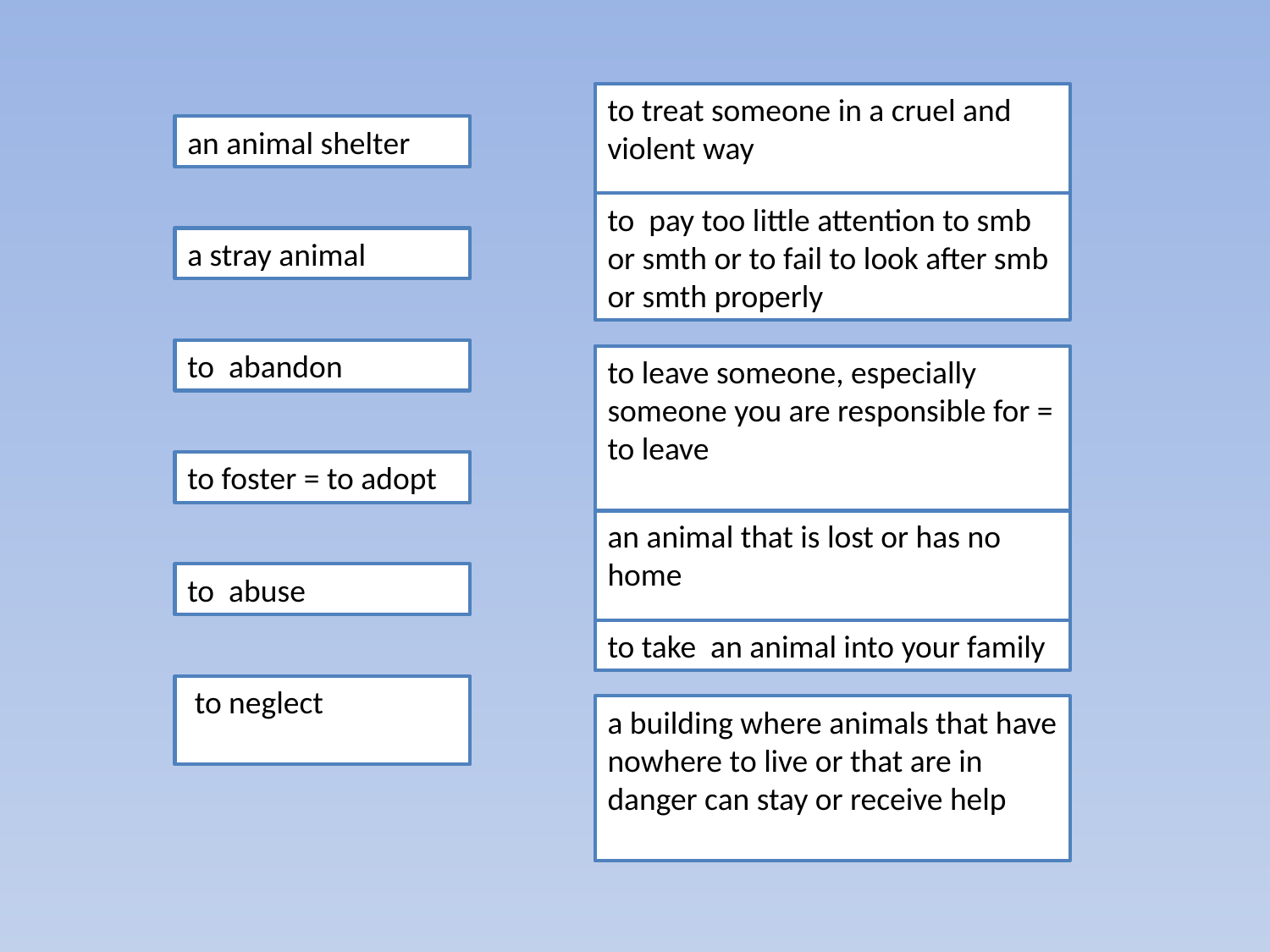

to treat someone in a cruel and violent way

to  pay too little attention to smb or smth or to fail to look after smb or smth properly
to leave someone, especially someone you are responsible for = to leave

an animal that is lost or has no home

to take  an animal into your family
a building where animals that have nowhere to live or that are in danger can stay or receive help

an animal shelter
a stray animal
to  abandon
to foster = to adopt
to  abuse
 to neglect